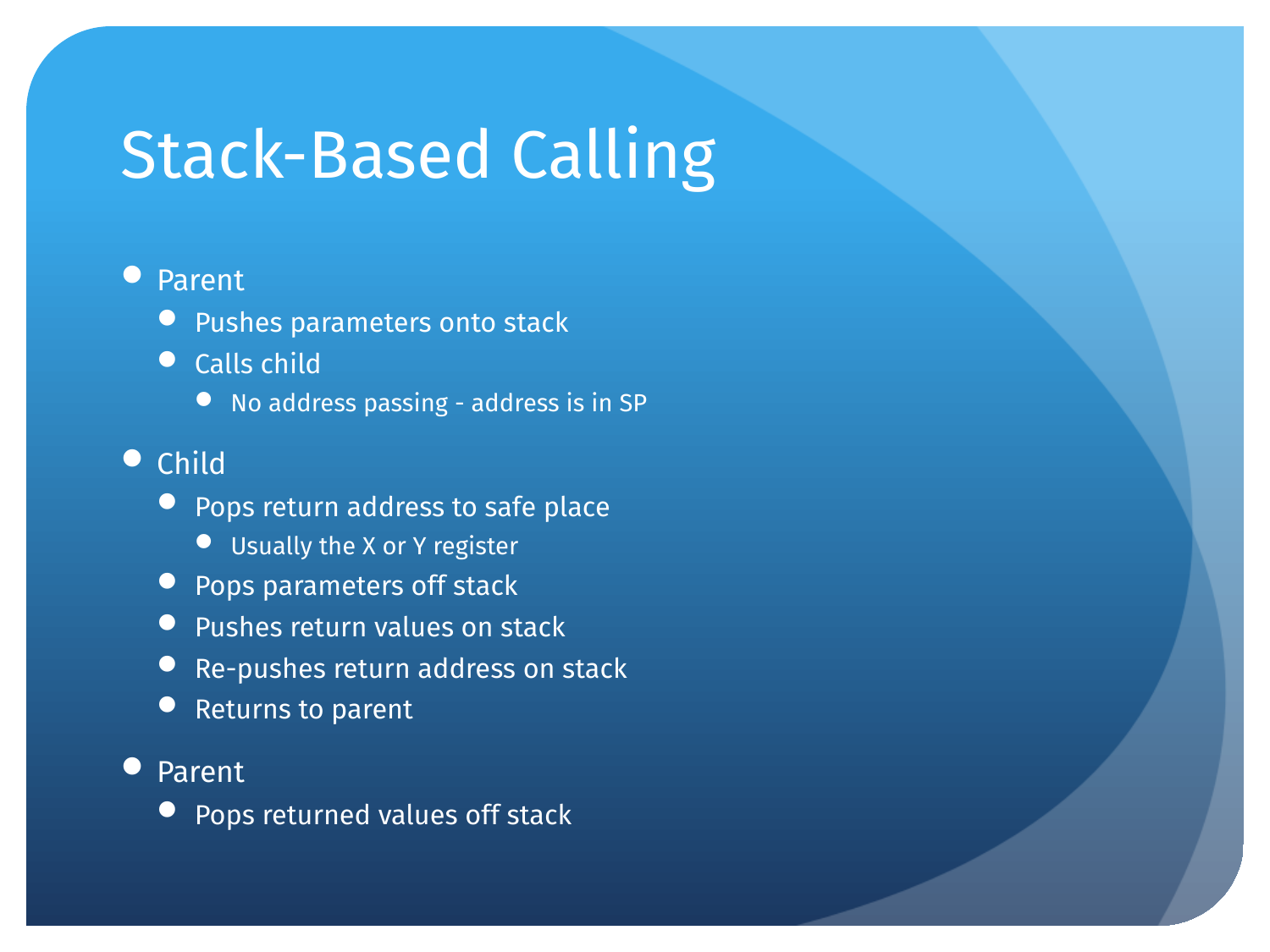

# Stack-Based Calling
Parent
Pushes parameters onto stack
Calls child
No address passing - address is in SP
Child
Pops return address to safe place
Usually the X or Y register
Pops parameters off stack
Pushes return values on stack
Re-pushes return address on stack
Returns to parent
Parent
Pops returned values off stack